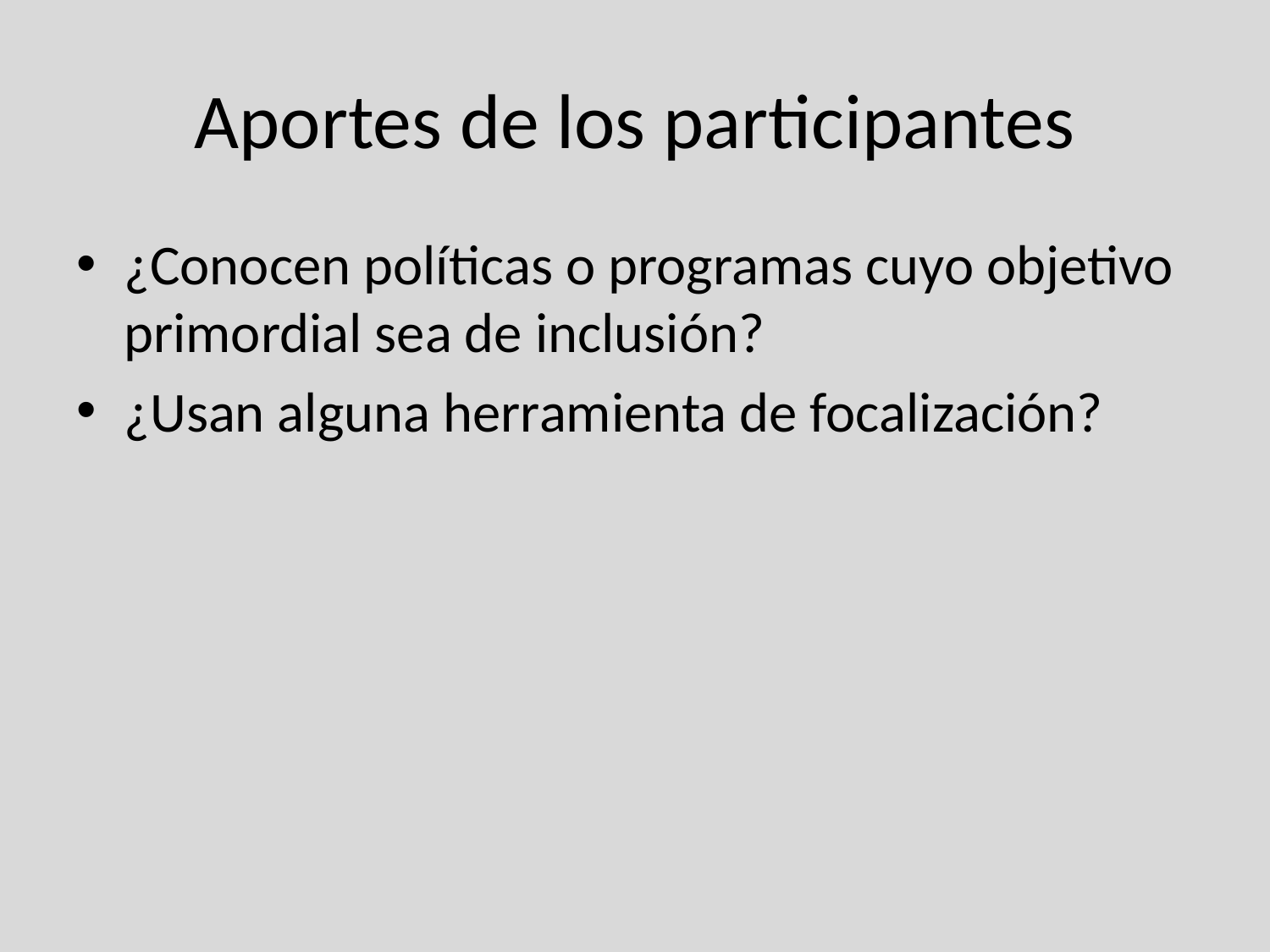

# Aportes de los participantes
¿Conocen políticas o programas cuyo objetivo primordial sea de inclusión?
¿Usan alguna herramienta de focalización?